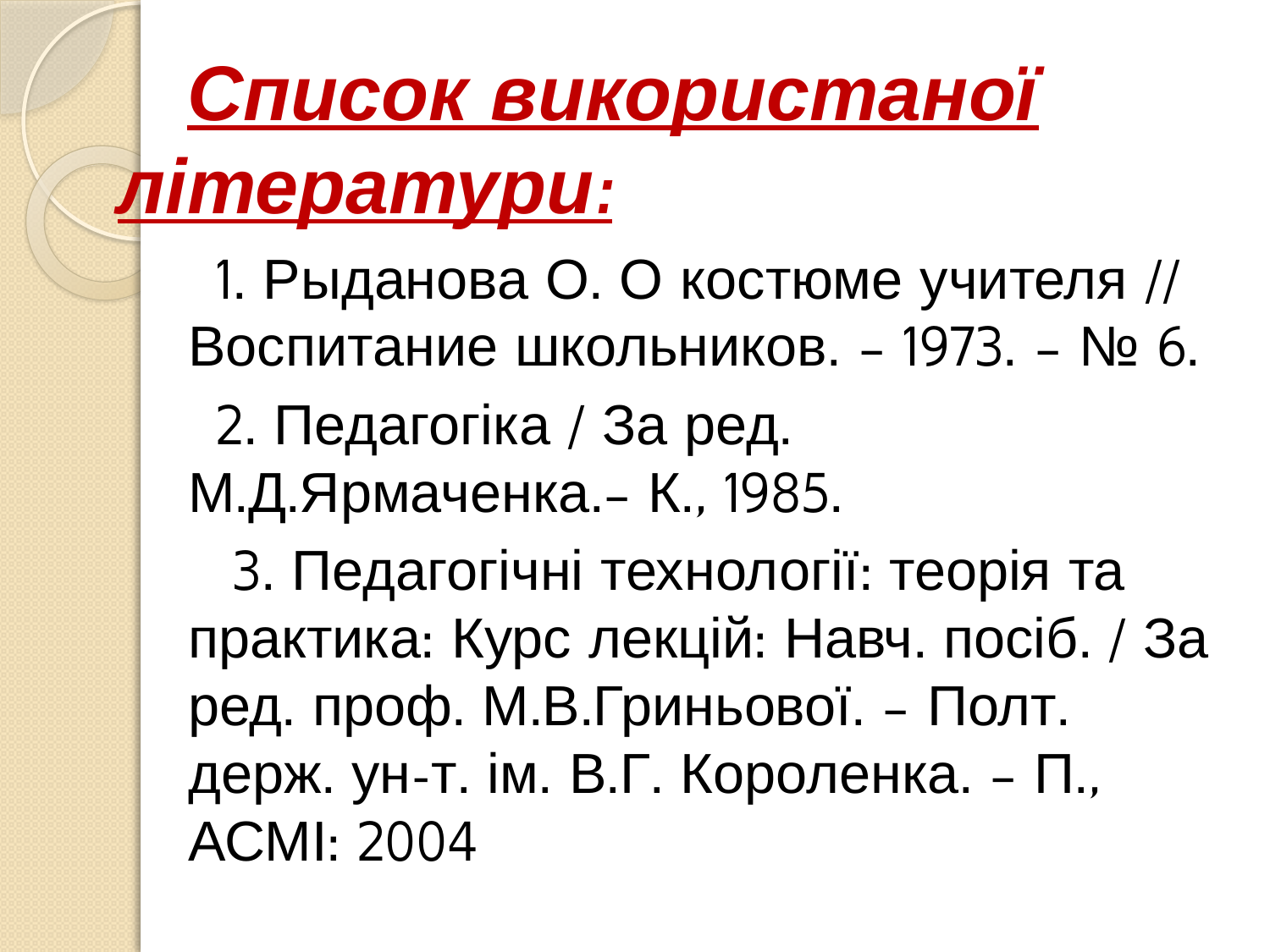

# Список використаної літератури:
    1. Рыданова О. О костюме учителя // Воспитание школьников. – 1973. – № 6.
    2. Педагогіка / За ред. М.Д.Ярмаченка.– К., 1985.
     3. Педагогічні технології: теорія та практика: Курс лекцій: Навч. посіб. / За ред. проф. М.В.Гриньової. – Полт. держ. ун-т. ім. В.Г. Короленка. – П., АСМІ: 2004